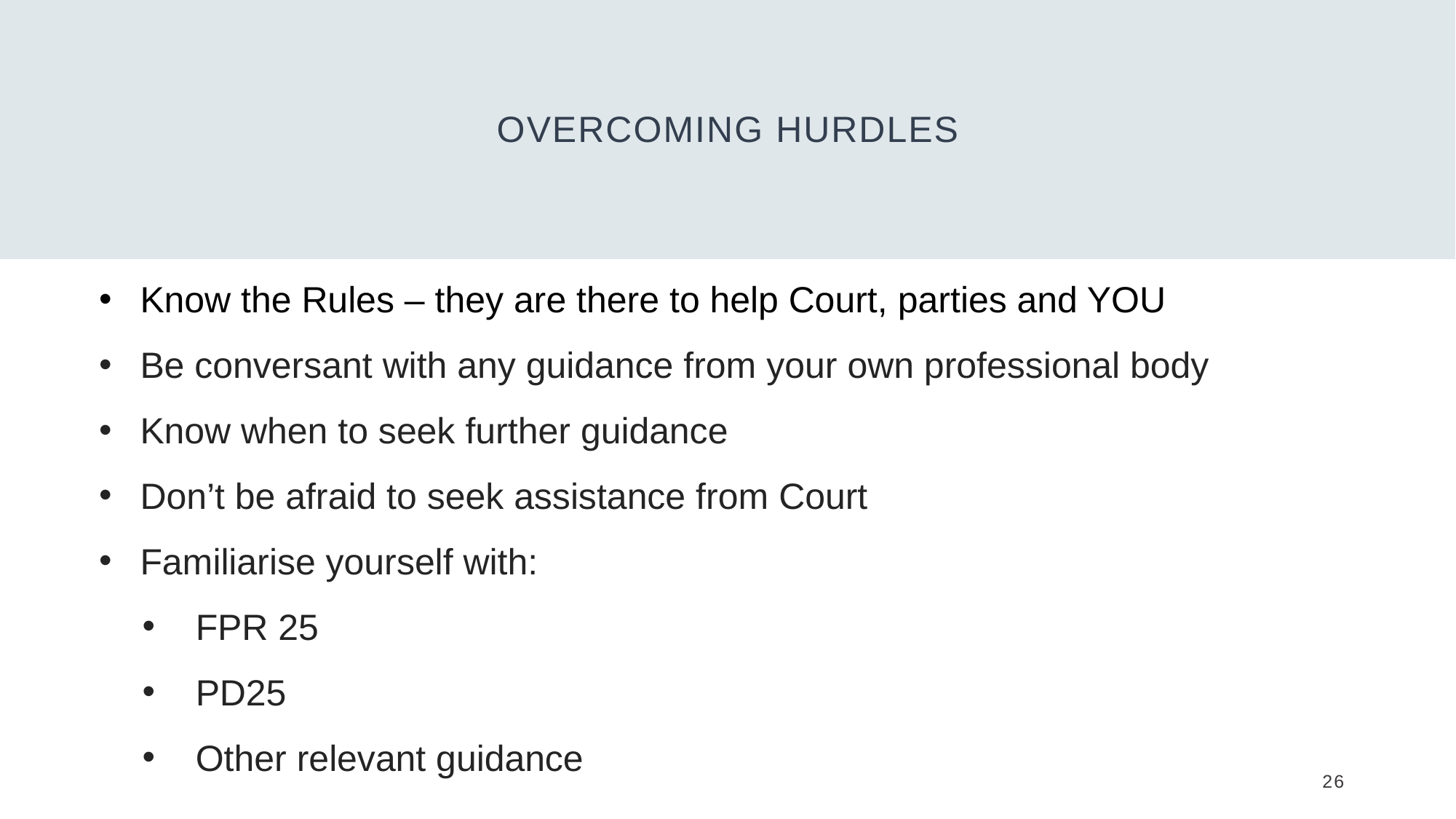

# Overcoming Hurdles
Know the Rules – they are there to help Court, parties and YOU

Be conversant with any guidance from your own professional body

Know when to seek further guidance

Don’t be afraid to seek assistance from Court

Familiarise yourself with:

FPR 25

PD25

Other relevant guidance

26